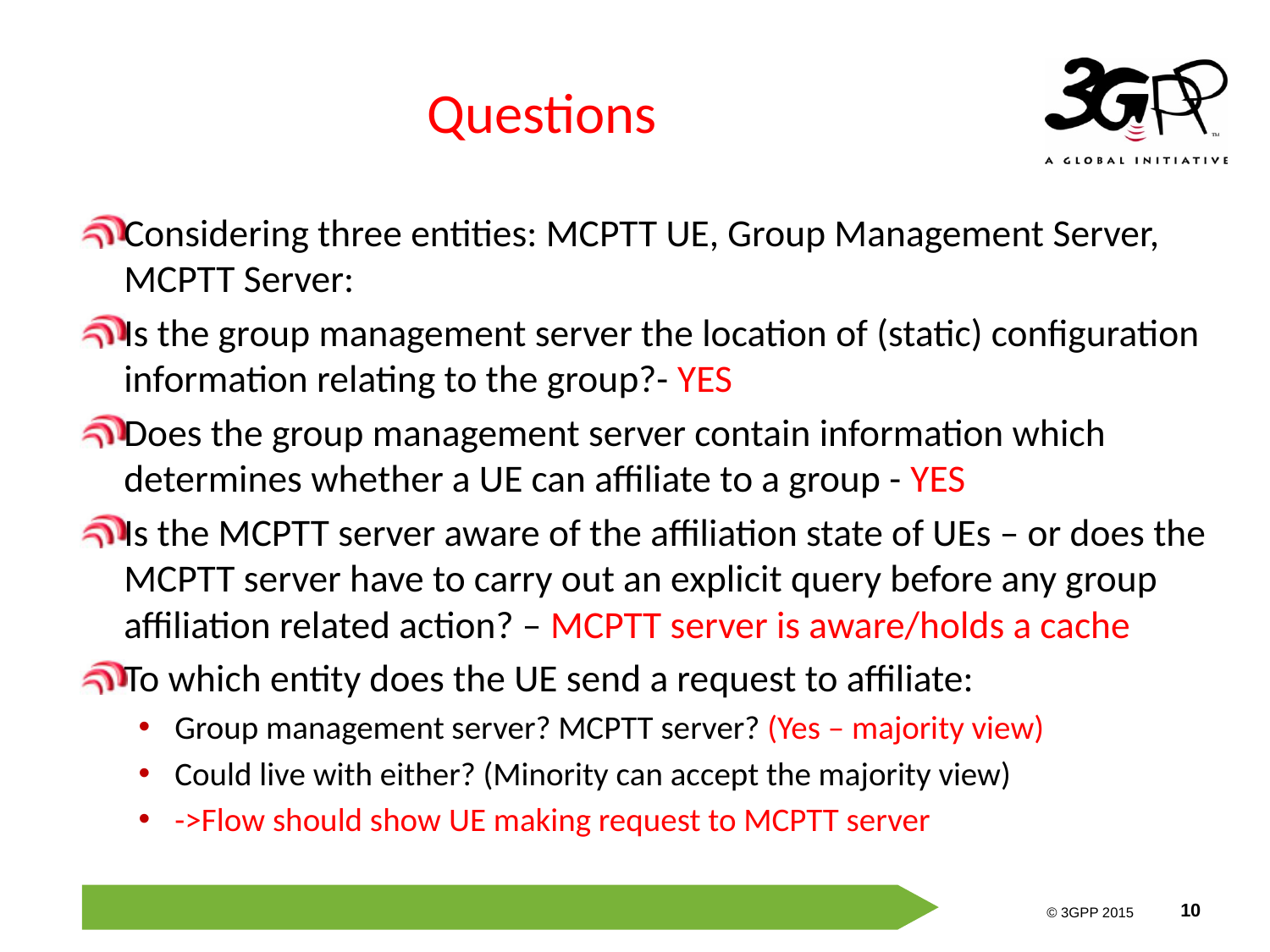

# Questions
Considering three entities: MCPTT UE, Group Management Server, MCPTT Server:
Is the group management server the location of (static) configuration information relating to the group?- YES
Does the group management server contain information which determines whether a UE can affiliate to a group - YES
Is the MCPTT server aware of the affiliation state of UEs – or does the MCPTT server have to carry out an explicit query before any group affiliation related action? – MCPTT server is aware/holds a cache
To which entity does the UE send a request to affiliate:
Group management server? MCPTT server? (Yes – majority view)
Could live with either? (Minority can accept the majority view)
->Flow should show UE making request to MCPTT server